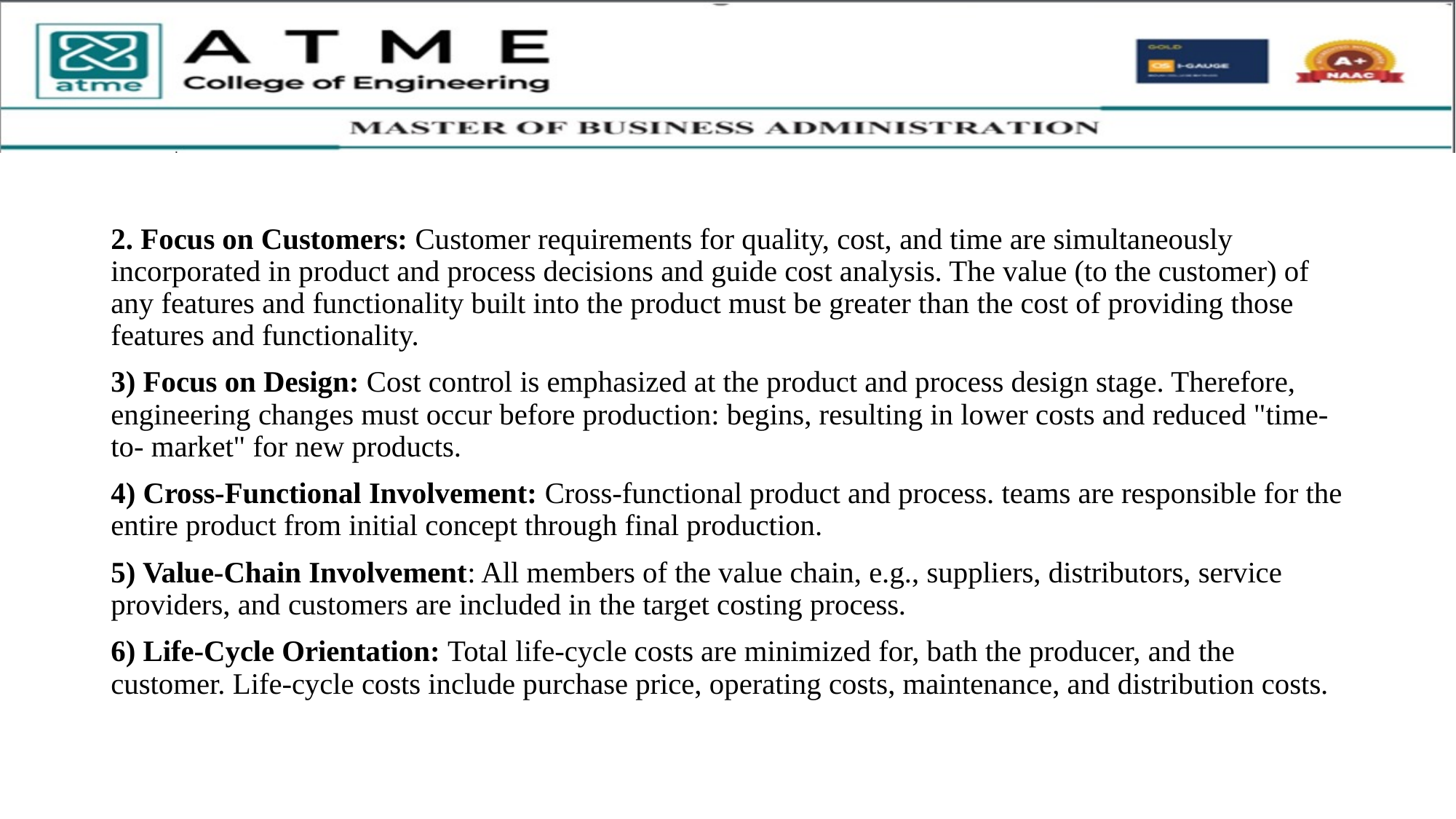

2. Focus on Customers: Customer requirements for quality, cost, and time are simultaneously incorporated in product and process decisions and guide cost analysis. The value (to the customer) of any features and functionality built into the product must be greater than the cost of providing those features and functionality.
3) Focus on Design: Cost control is emphasized at the product and process design stage. Therefore, engineering changes must occur before production: begins, resulting in lower costs and reduced "time-to- market" for new products.
4) Cross-Functional Involvement: Cross-functional product and process. teams are responsible for the entire product from initial concept through final production.
5) Value-Chain Involvement: All members of the value chain, e.g., suppliers, distributors, service providers, and customers are included in the target costing process.
6) Life-Cycle Orientation: Total life-cycle costs are minimized for, bath the producer, and the customer. Life-cycle costs include purchase price, operating costs, maintenance, and distribution costs.